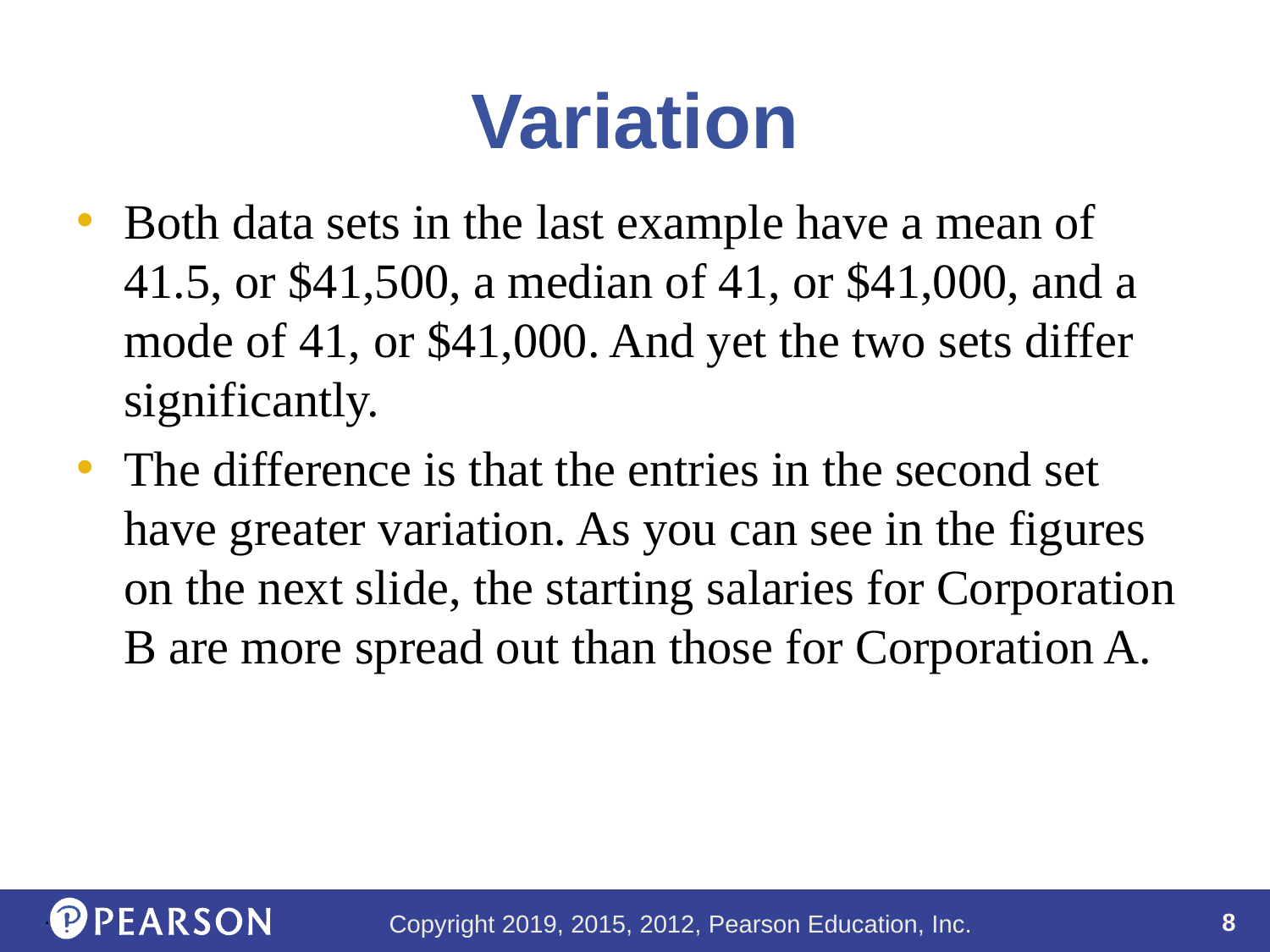

# Variation
Both data sets in the last example have a mean of 41.5, or $41,500, a median of 41, or $41,000, and a mode of 41, or $41,000. And yet the two sets differ significantly.
The difference is that the entries in the second set have greater variation. As you can see in the figures on the next slide, the starting salaries for Corporation B are more spread out than those for Corporation A.
.